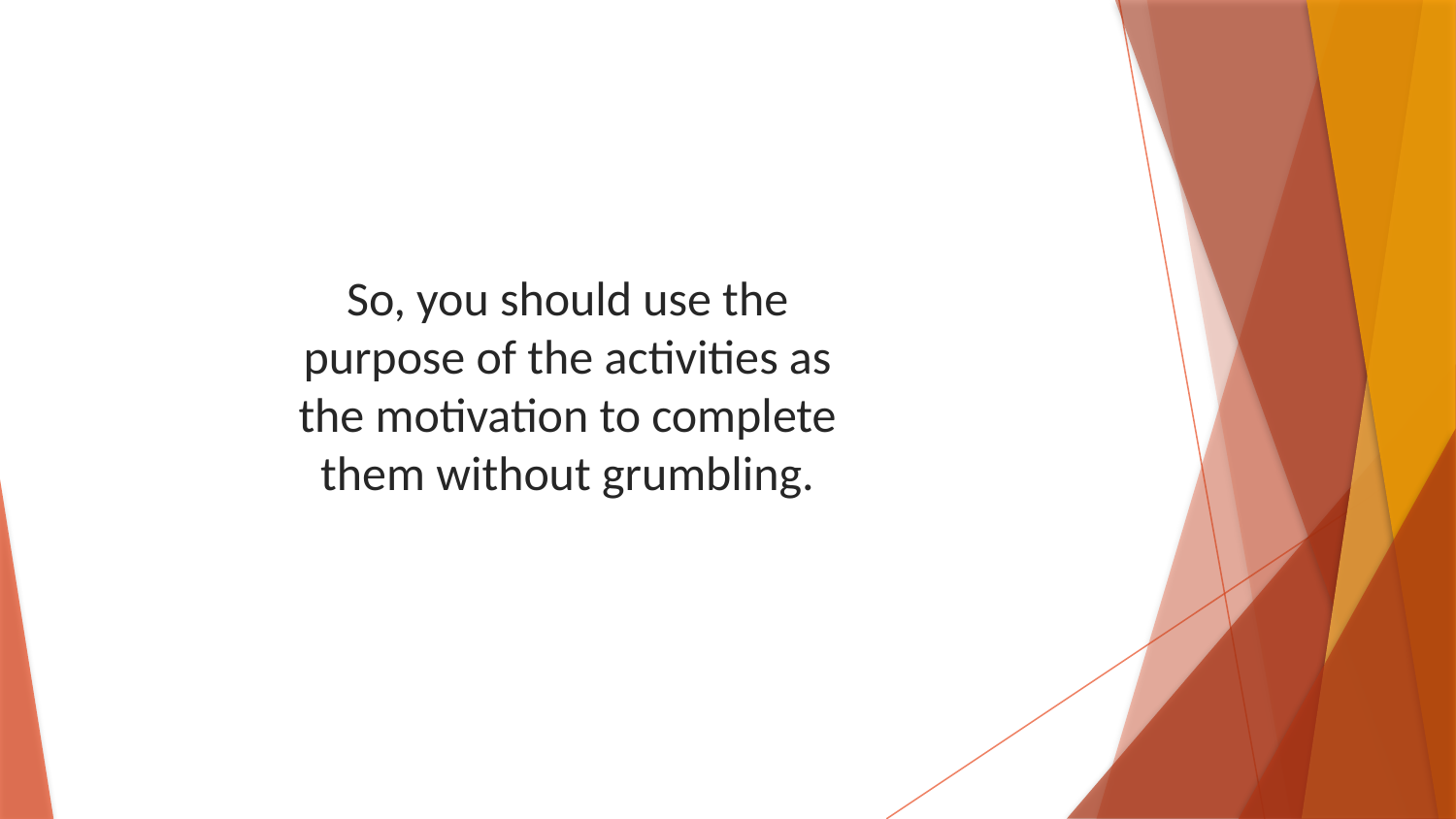

So, you should use the purpose of the activities as the motivation to complete them without grumbling.